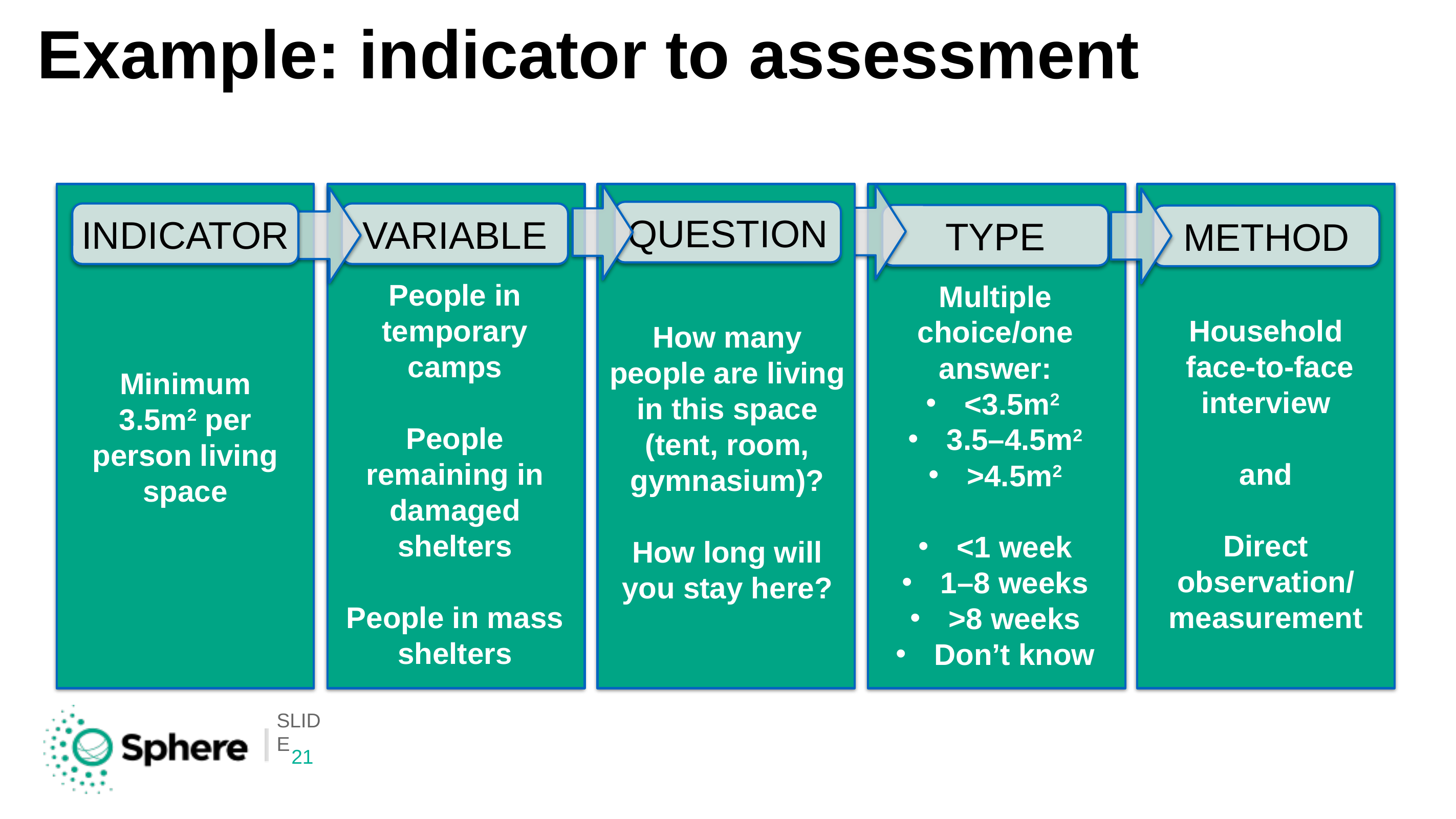

# Example: indicator to assessment

VARIABLE

QUESTION

TYPE

METHOD
INDICATOR
Multiple choice/one answer:
<3.5m2
3.5–4.5m2
>4.5m2

<1 week
1–8 weeks
>8 weeks
Don’t know
Household
 face-to-face interview

and

Direct observation/ measurement
People in temporary camps

People remaining in damaged shelters

People in mass shelters
How many people are living in this space (tent, room, gymnasium)?

How long will you stay here?

Minimum 3.5m2 per person living space
21